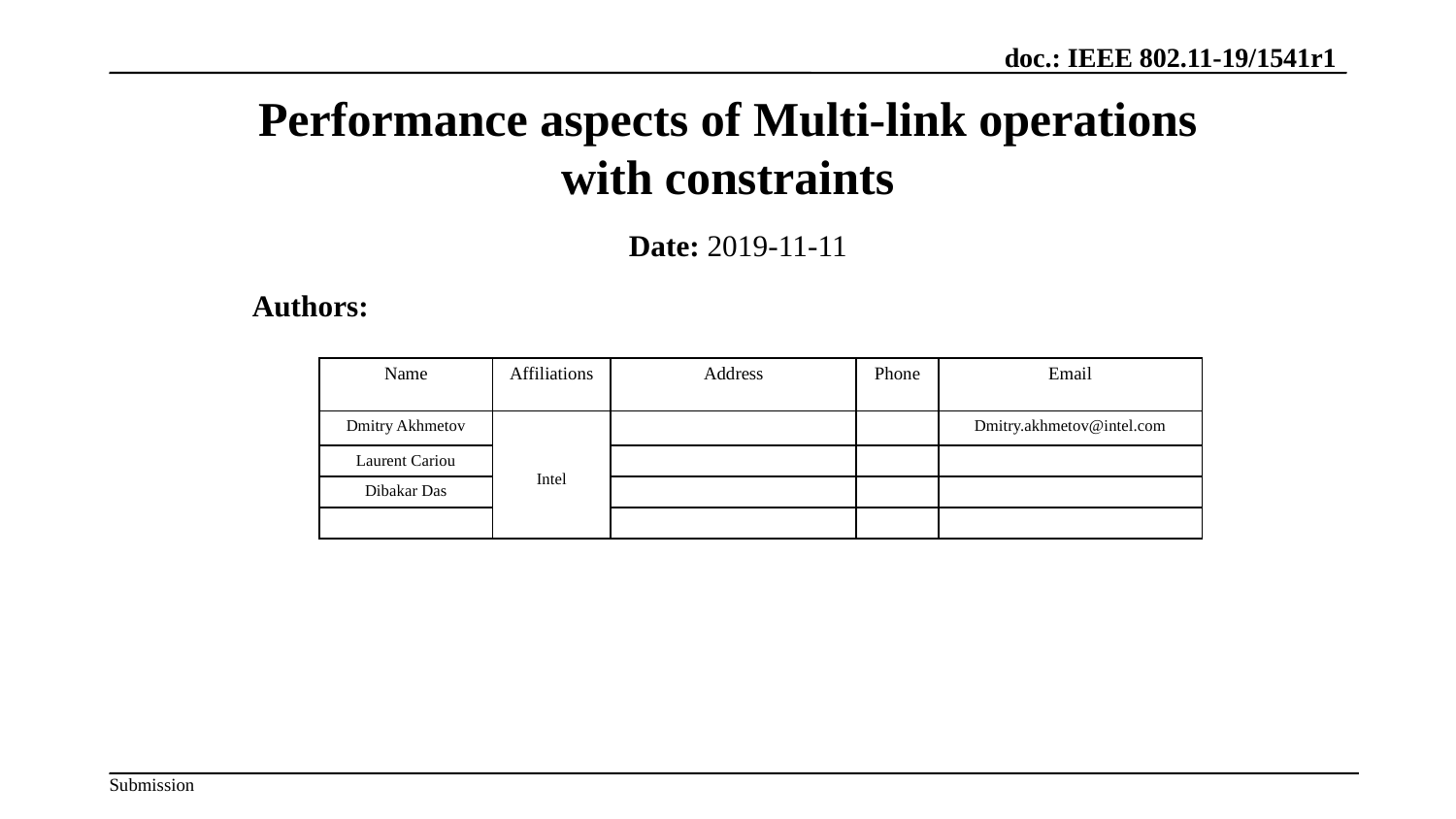

# Performance aspects of Multi-link operations with constraints
Date: 2019-11-11
Authors:
| Name | Affiliations | Address | Phone | Email |
| --- | --- | --- | --- | --- |
| Dmitry Akhmetov | Intel |  |  | Dmitry.akhmetov@intel.com |
| Laurent Cariou |  |  |  |  |
| Dibakar Das |  |  |  |  |
|  |  |  |  |  |